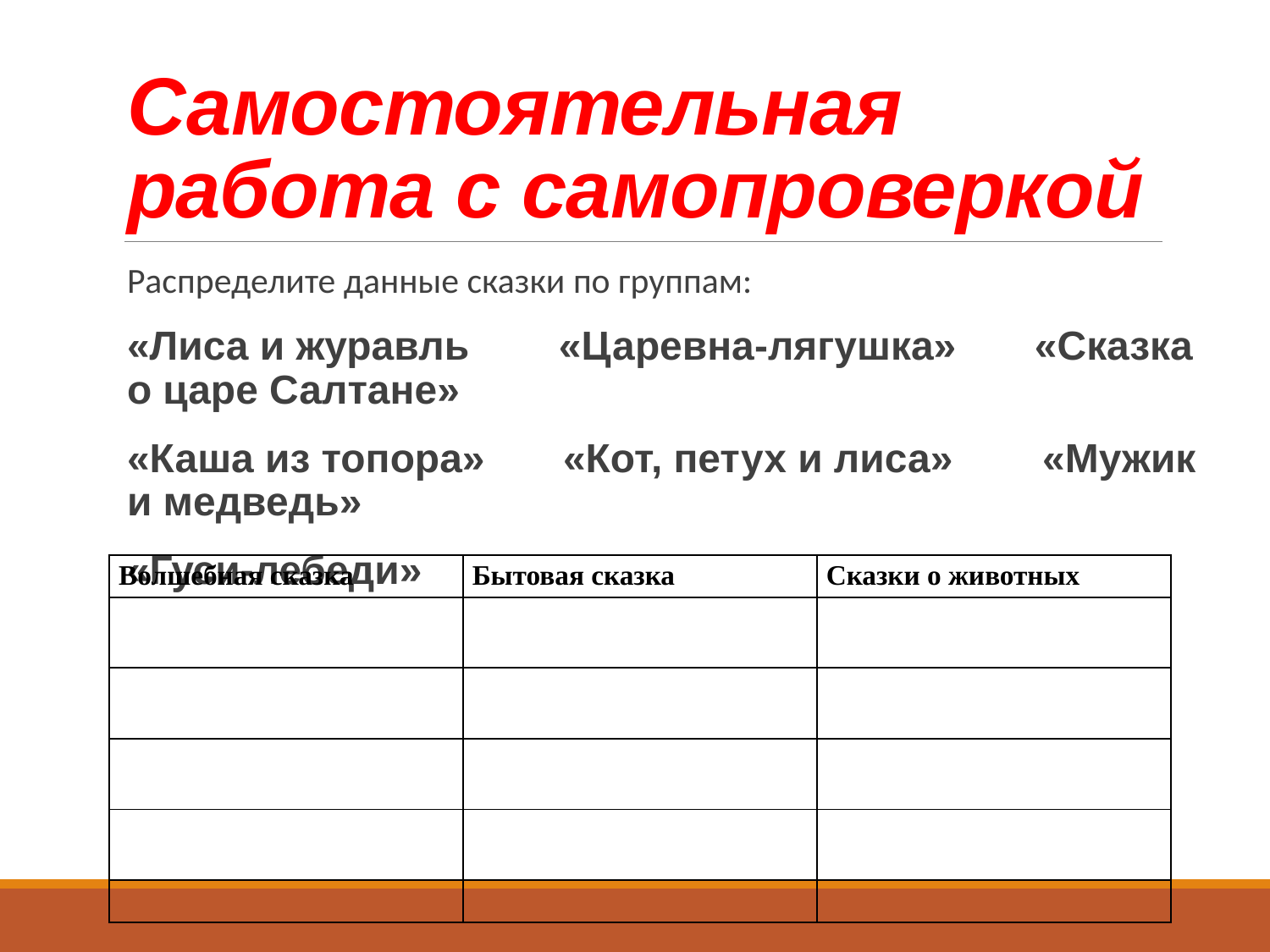

# Самостоятельная работа с самопроверкой
Распределите данные сказки по группам:
«Лиса и журавль        «Царевна-лягушка»       «Сказка о царе Салтане»
«Каша из топора»       «Кот, петух и лиса»        «Мужик и медведь»
«Гуси-лебеди»

| Волшебная сказка | Бытовая сказка | Сказки о животных |
| --- | --- | --- |
|  |  |  |
|  |  |  |
|  |  |  |
|  |  |  |
|  |  |  |